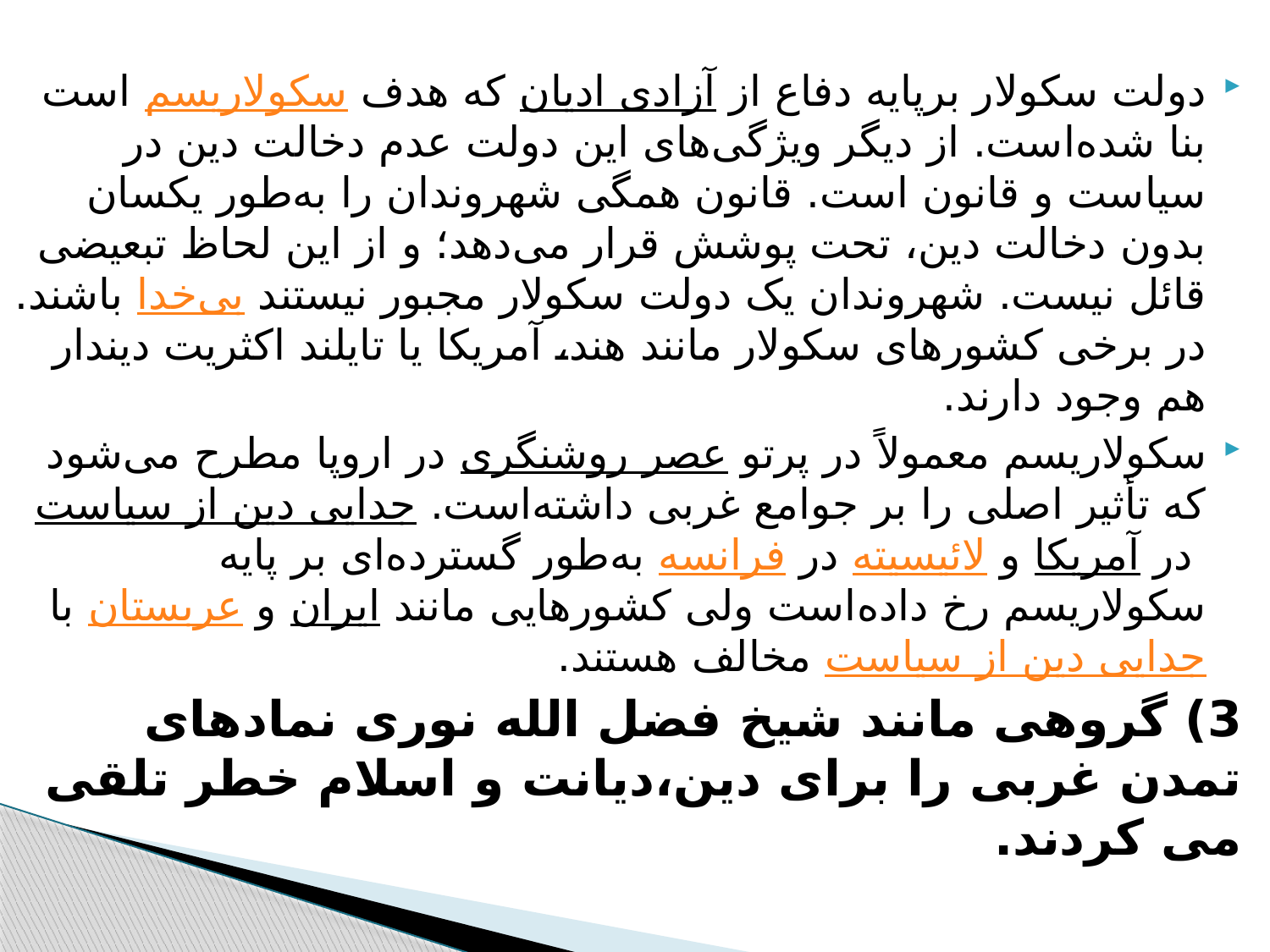

دولت سکولار برپایه دفاع از آزادی ادیان که هدف سکولاریسم است بنا شده‌است. از دیگر ویژگی‌های این دولت عدم دخالت دین در سیاست و قانون است. قانون همگی شهروندان را به‌طور یکسان بدون دخالت دین، تحت پوشش قرار می‌دهد؛ و از این لحاظ تبعیضی قائل نیست. شهروندان یک دولت سکولار مجبور نیستند بی‌خدا باشند. در برخی کشورهای سکولار مانند هند، آمریکا یا تایلند اکثریت دیندار هم وجود دارند.
سکولاریسم معمولاً در پرتو عصر روشنگری در اروپا مطرح می‌شود که تأثیر اصلی را بر جوامع غربی داشته‌است. جدایی دین از سیاست در آمریکا و لائیسیته در فرانسه به‌طور گسترده‌ای بر پایه سکولاریسم رخ داده‌است ولی کشورهایی مانند ایران و عربستان با جدایی دین از سیاست مخالف هستند.
3) گروهی مانند شیخ فضل الله نوری نمادهای تمدن غربی را برای دین،دیانت و اسلام خطر تلقی می کردند.